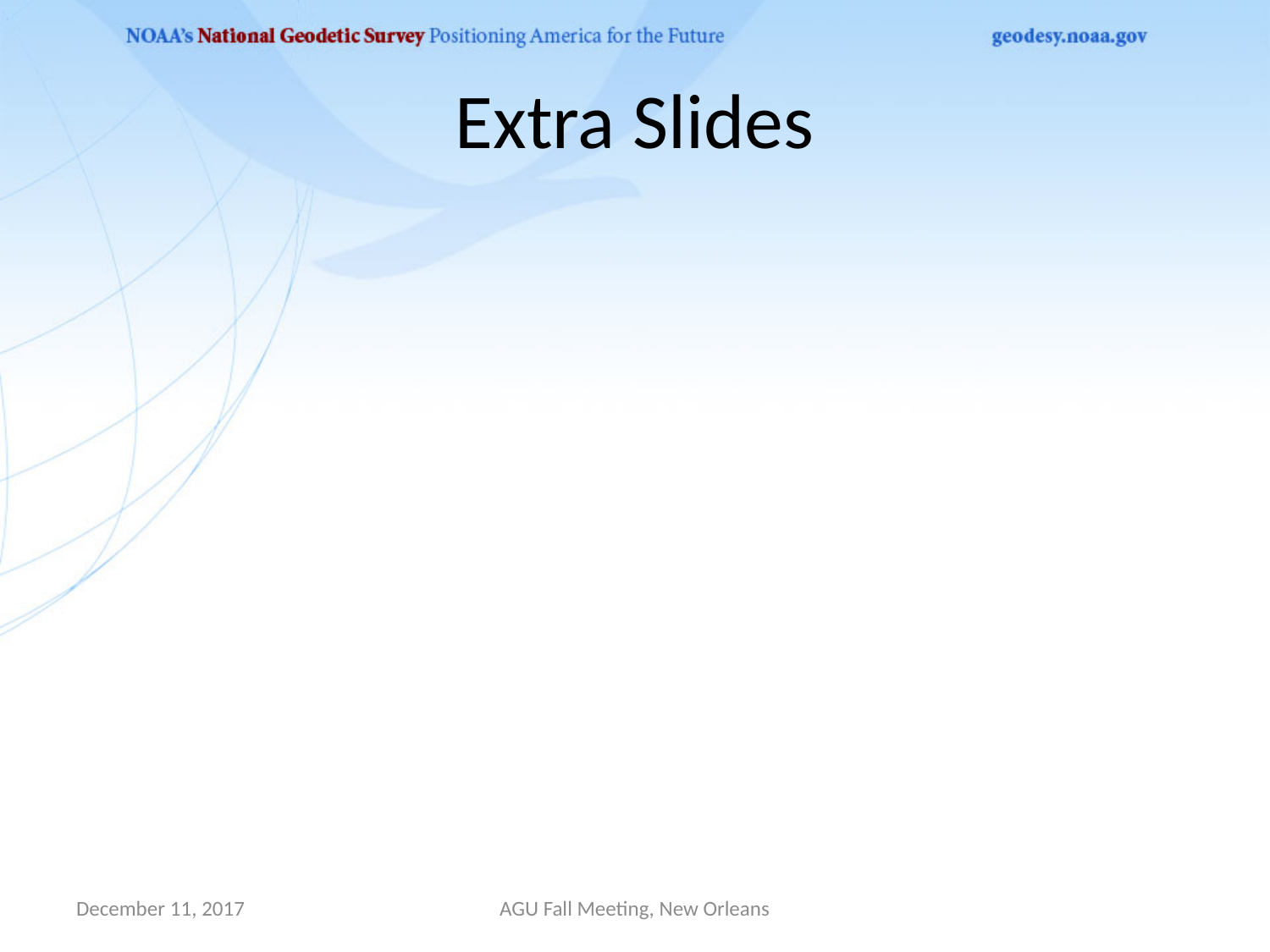

# Extra Slides

December 11, 2017
AGU Fall Meeting, New Orleans